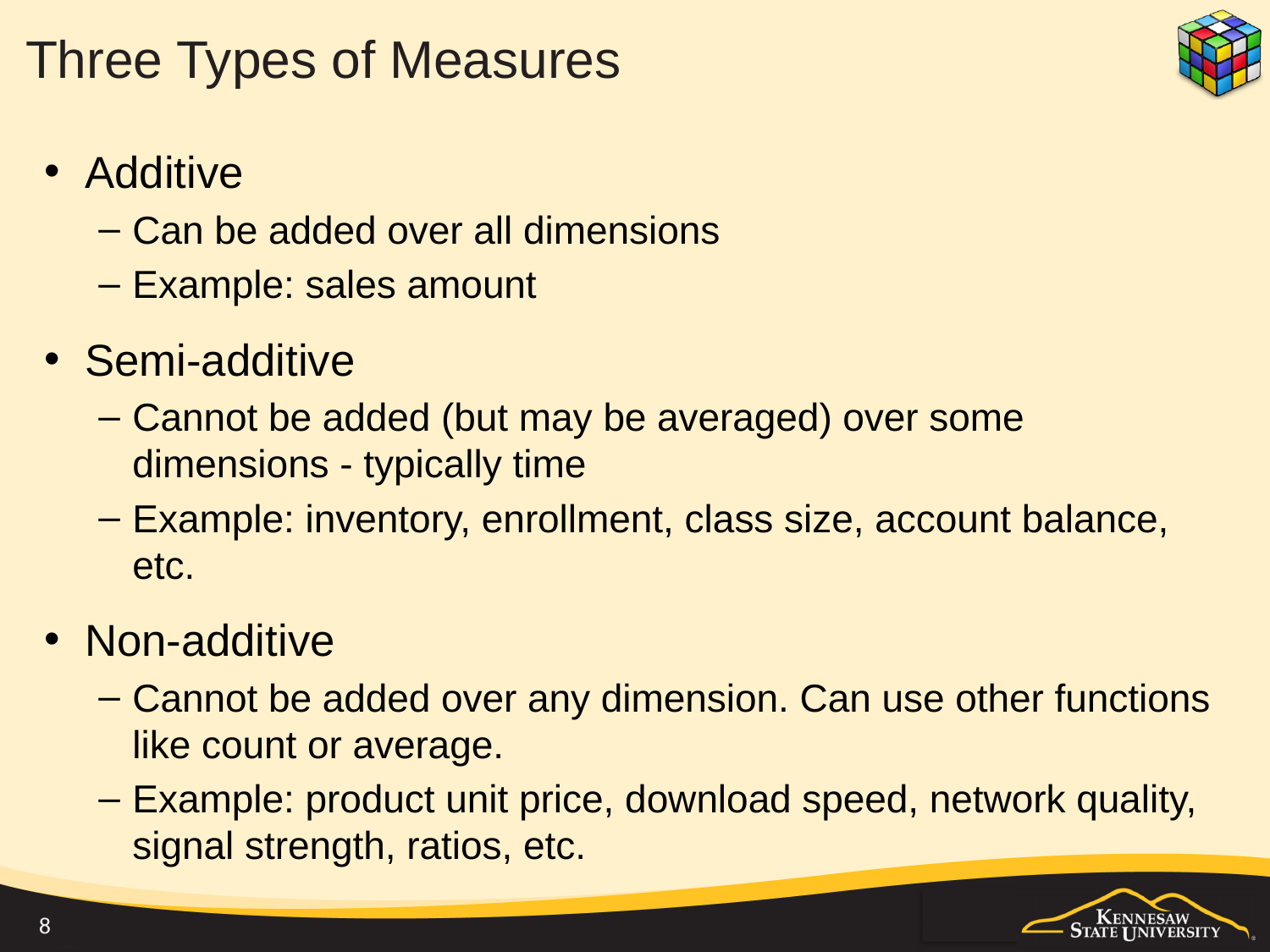

# Three Types of Measures
Additive
Can be added over all dimensions
Example: sales amount
Semi-additive
Cannot be added (but may be averaged) over some dimensions - typically time
Example: inventory, enrollment, class size, account balance, etc.
Non-additive
Cannot be added over any dimension. Can use other functions like count or average.
Example: product unit price, download speed, network quality, signal strength, ratios, etc.
8